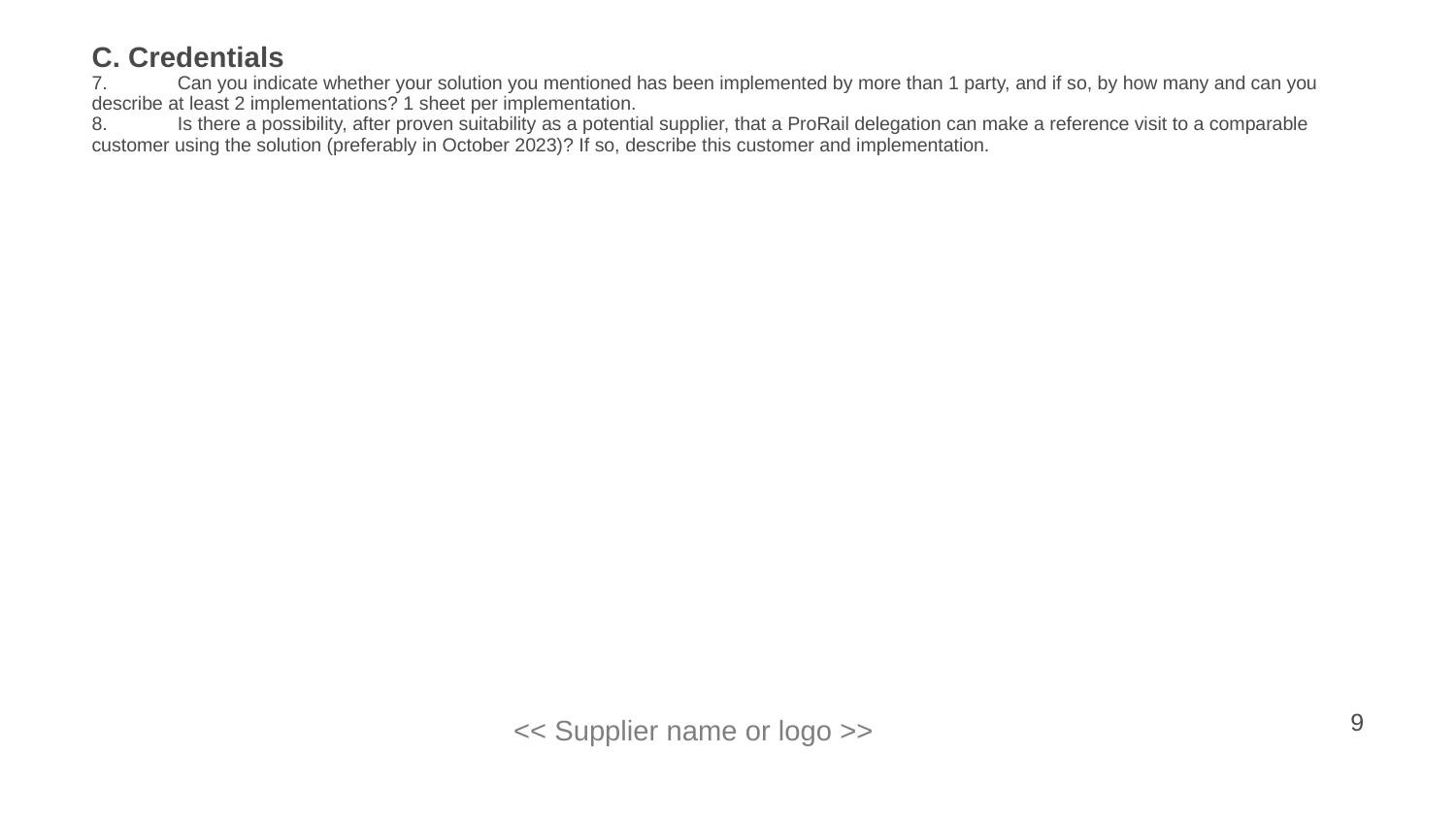

# C. Credentials 7.	Can you indicate whether your solution you mentioned has been implemented by more than 1 party, and if so, by how many and can you describe at least 2 implementations? 1 sheet per implementation. 8. 	Is there a possibility, after proven suitability as a potential supplier, that a ProRail delegation can make a reference visit to a comparable customer using the solution (preferably in October 2023)? If so, describe this customer and implementation.
<< Supplier name or logo >>